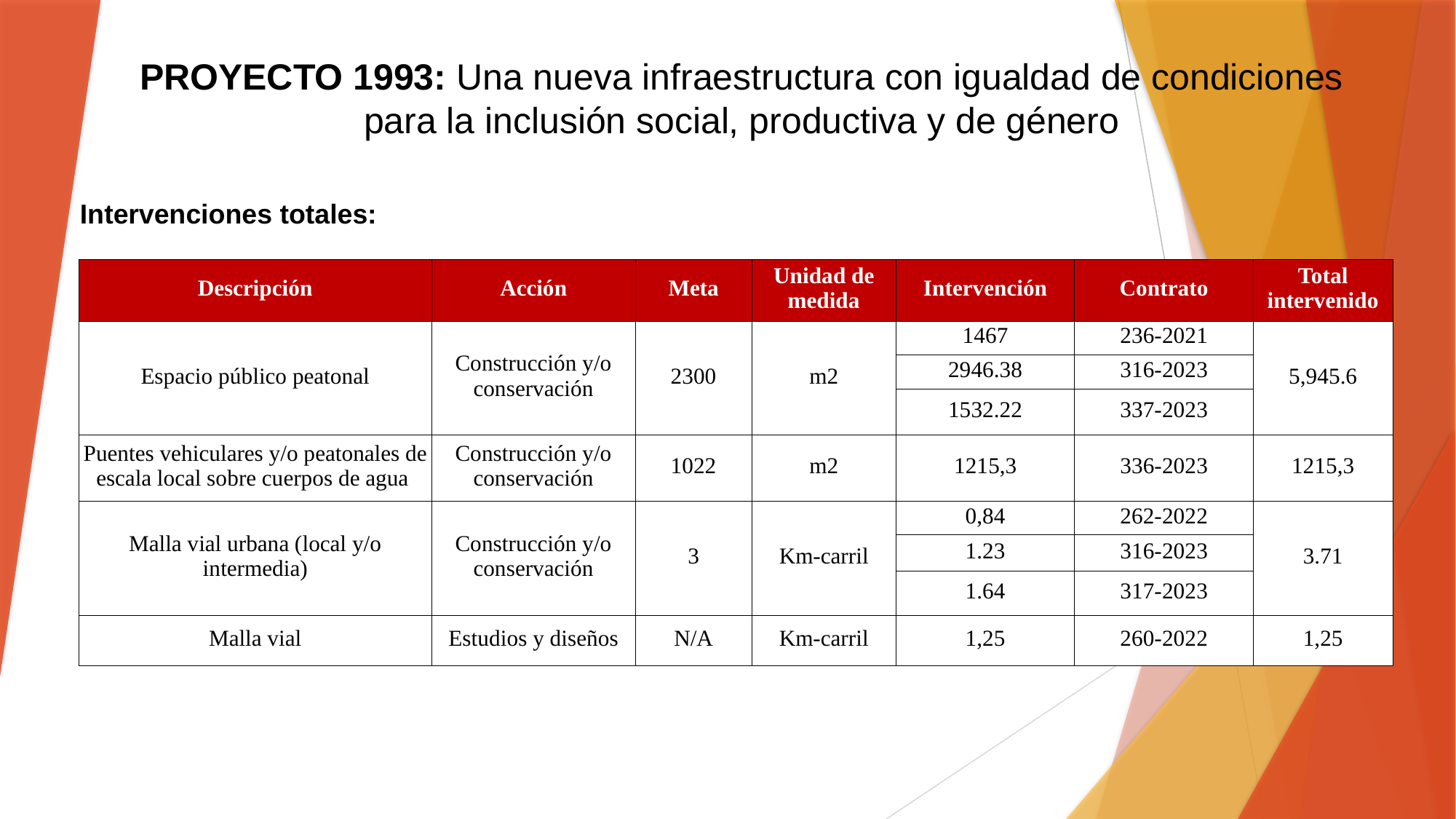

PROYECTO 1993: Una nueva infraestructura con igualdad de condiciones para la inclusión social, productiva y de género
| Intervenciones totales: |
| --- |
|  |
| Descripción | Acción | Meta | Unidad de medida | Intervención | Contrato | Total intervenido |
| --- | --- | --- | --- | --- | --- | --- |
| Espacio público peatonal | Construcción y/o conservación | 2300 | m2 | 1467 | 236-2021 | 5,945.6 |
|  |  |  |  | 2946.38 | 316-2023 |  |
|  |  |  |  | 1532.22 | 337-2023 |  |
| Puentes vehiculares y/o peatonales de escala local sobre cuerpos de agua | Construcción y/o conservación | 1022 | m2 | 1215,3 | 336-2023 | 1215,3 |
| Malla vial urbana (local y/o intermedia) | Construcción y/o conservación | 3 | Km-carril | 0,84 | 262-2022 | 3.71 |
|  |  |  |  | 1.23 | 316-2023 |  |
|  |  |  |  | 1.64 | 317-2023 |  |
| Malla vial | Estudios y diseños | N/A | Km-carril | 1,25 | 260-2022 | 1,25 |